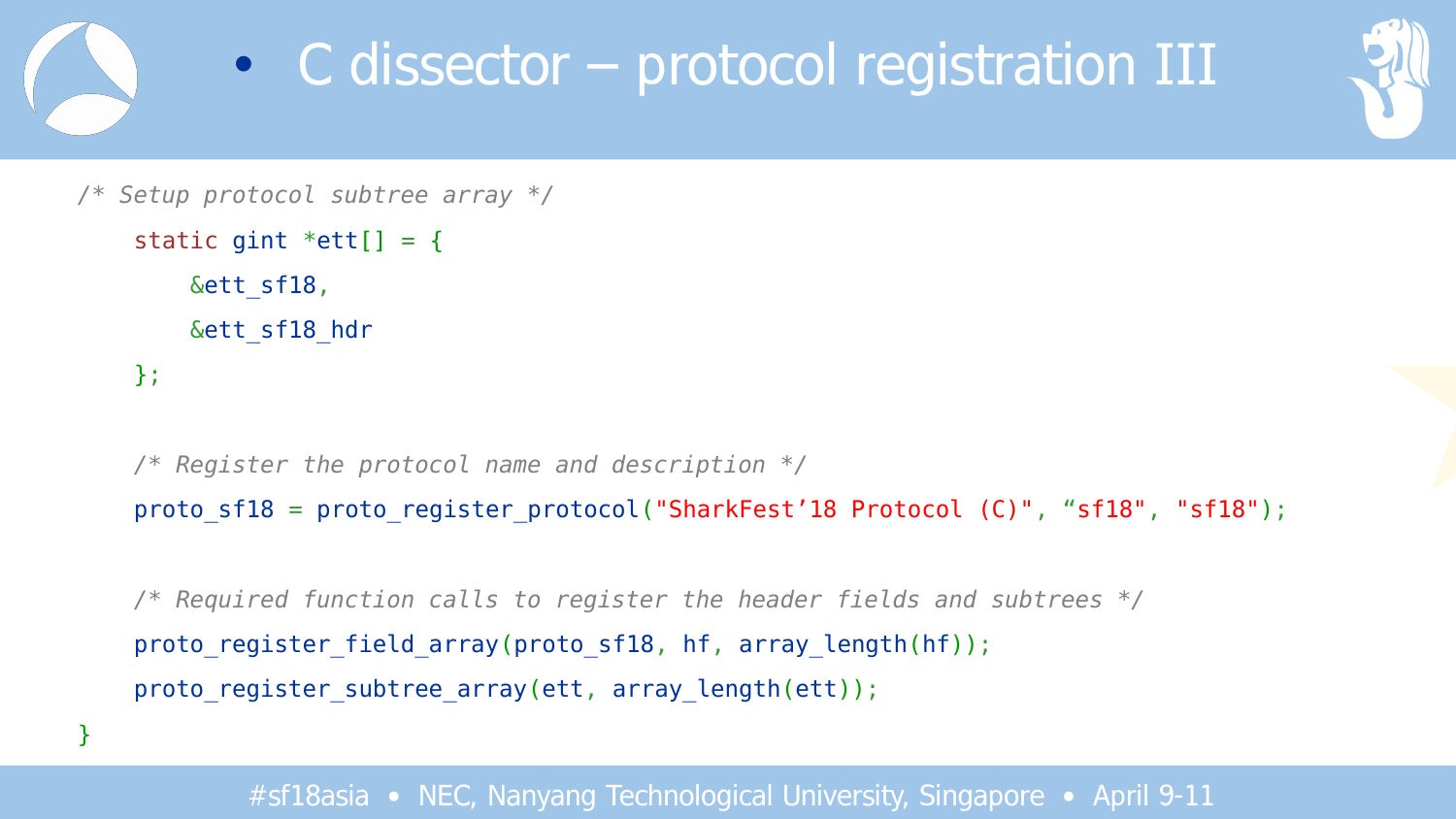

C dissector – protocol registration III
/* Setup protocol subtree array */
    static gint *ett[] = {
        &ett_sf18,
        &ett_sf18_hdr
    };

    /* Register the protocol name and description */
    proto_sf18 = proto_register_protocol("SharkFest’18 Protocol (C)", “sf18", "sf18");

    /* Required function calls to register the header fields and subtrees */
    proto_register_field_array(proto_sf18, hf, array_length(hf));
    proto_register_subtree_array(ett, array_length(ett));
}